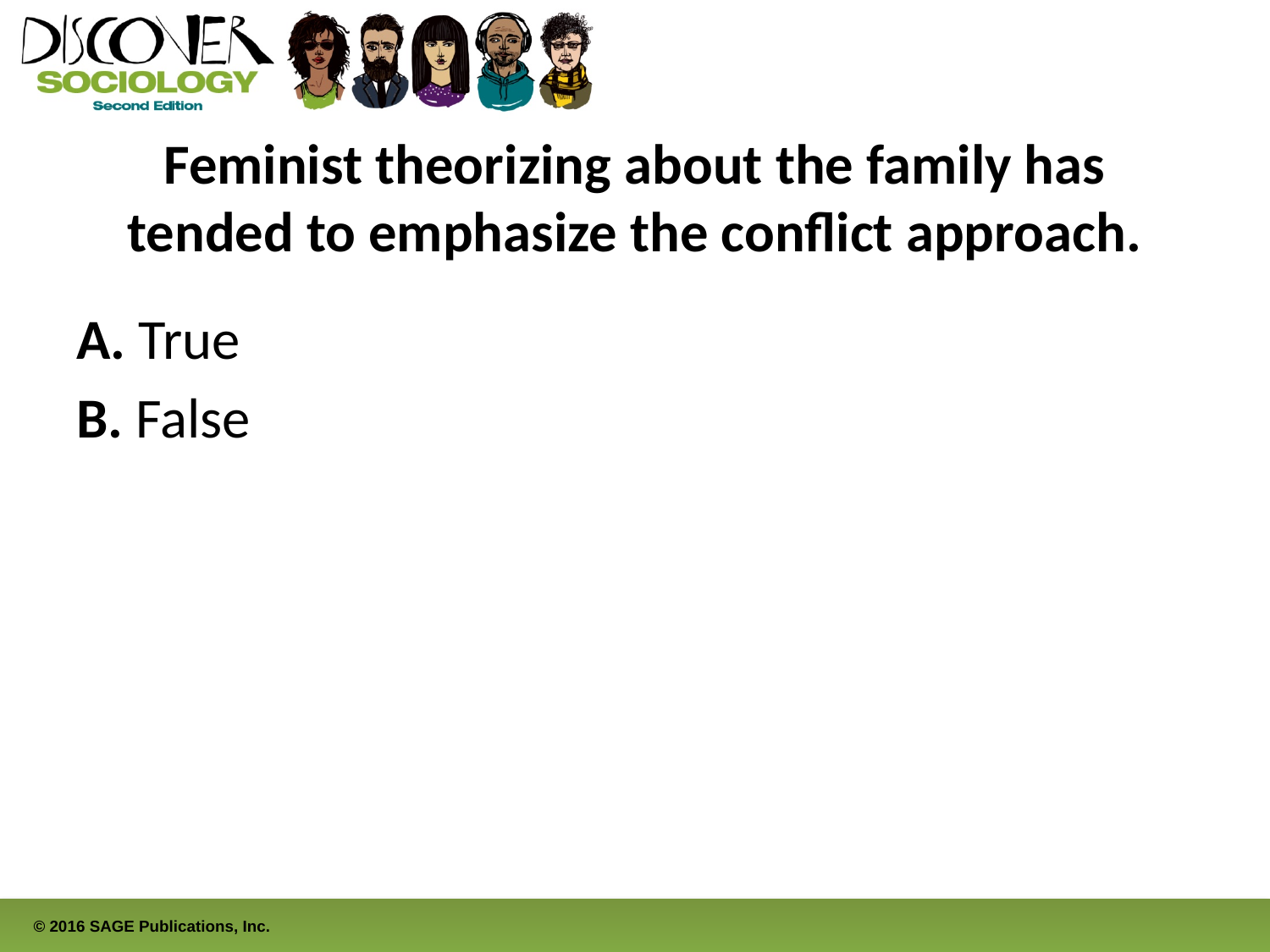

# Feminist theorizing about the family has tended to emphasize the conflict approach.
A. True
B. False